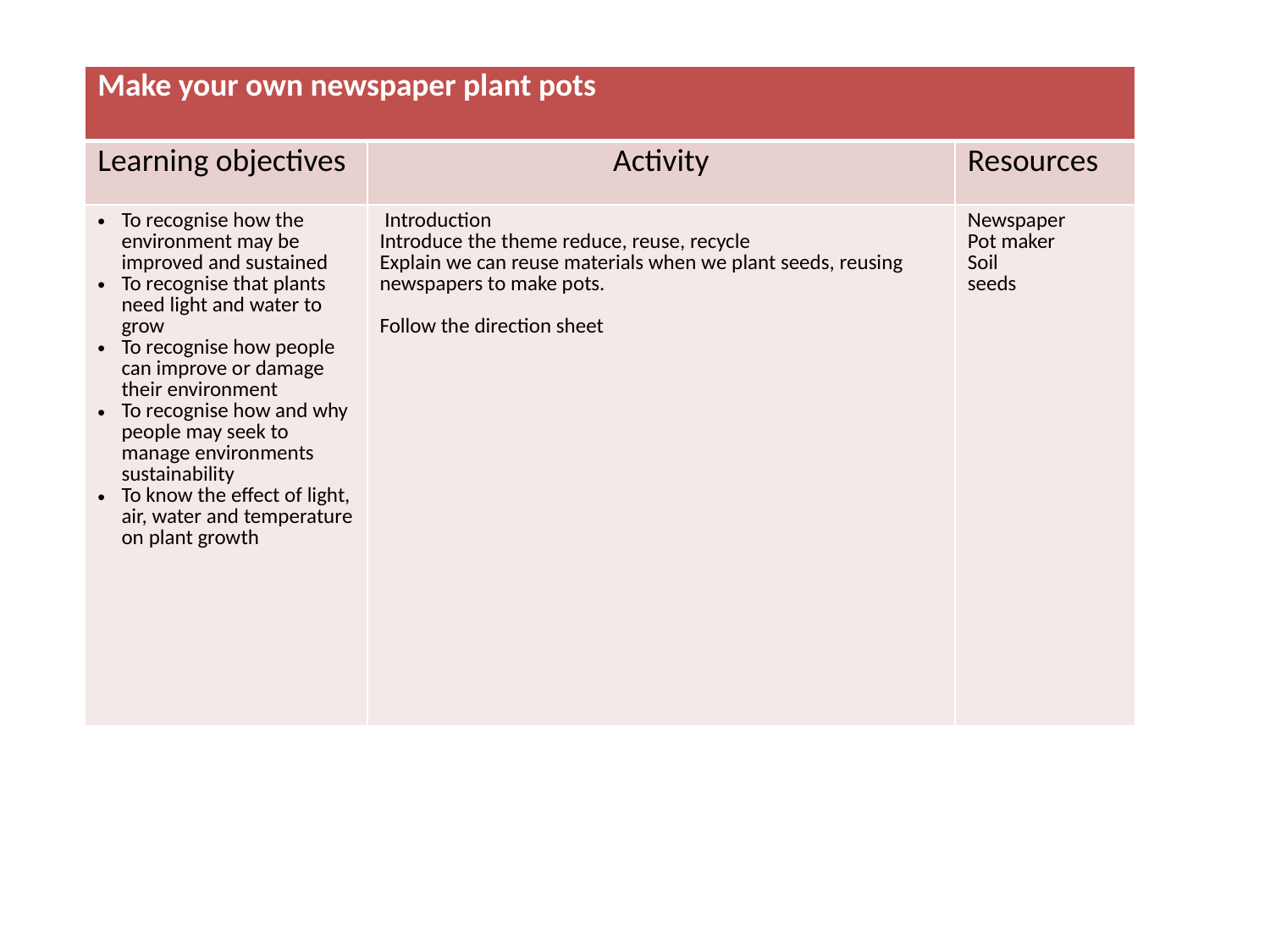

| Make your own newspaper plant pots |  |  |
| --- | --- | --- |
| Learning objectives | Activity | Resources |
| To recognise how the environment may be improved and sustained To recognise that plants need light and water to grow To recognise how people can improve or damage their environment To recognise how and why people may seek to manage environments sustainability To know the effect of light, air, water and temperature on plant growth | Introduction Introduce the theme reduce, reuse, recycle Explain we can reuse materials when we plant seeds, reusing newspapers to make pots. Follow the direction sheet | Newspaper Pot maker Soil seeds |